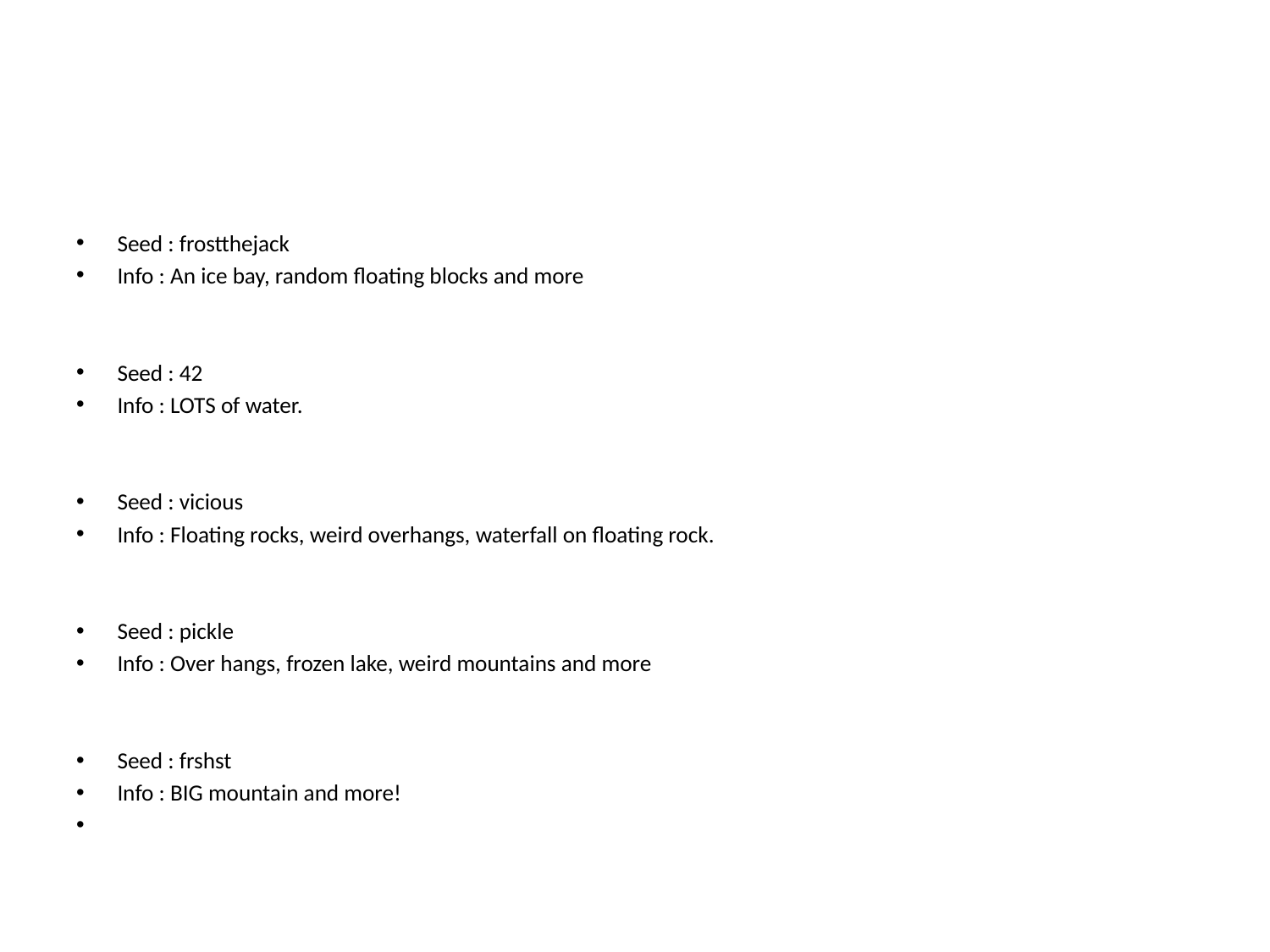

#
Seed : frostthejack
Info : An ice bay, random floating blocks and more

Seed : 42
Info : LOTS of water.

Seed : vicious
Info : Floating rocks, weird overhangs, waterfall on floating rock.

Seed : pickle
Info : Over hangs, frozen lake, weird mountains and more

Seed : frshst
Info : BIG mountain and more!